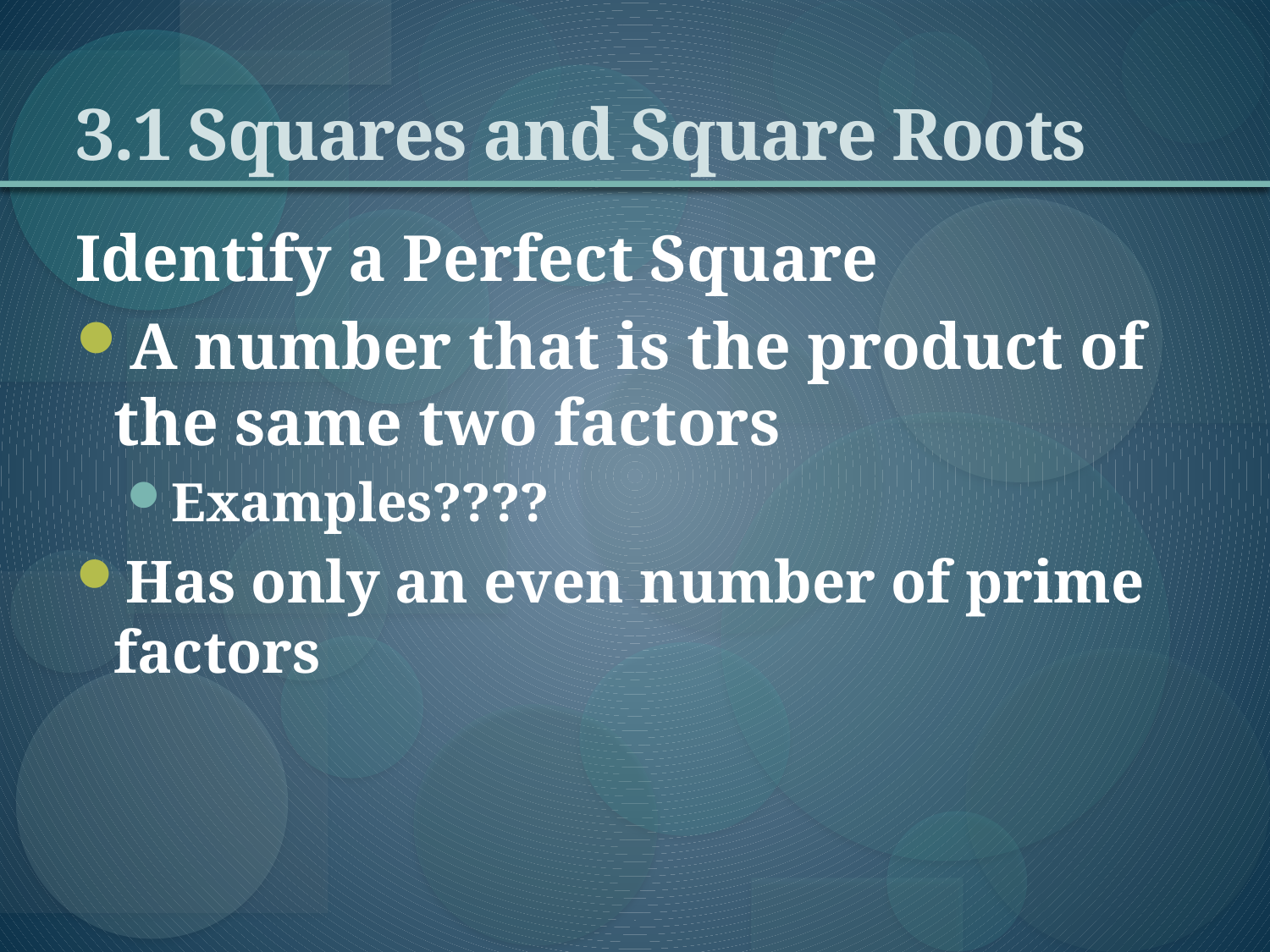

# 3.1 Squares and Square Roots
Identify a Perfect Square
A number that is the product of the same two factors
Examples????
Has only an even number of prime factors